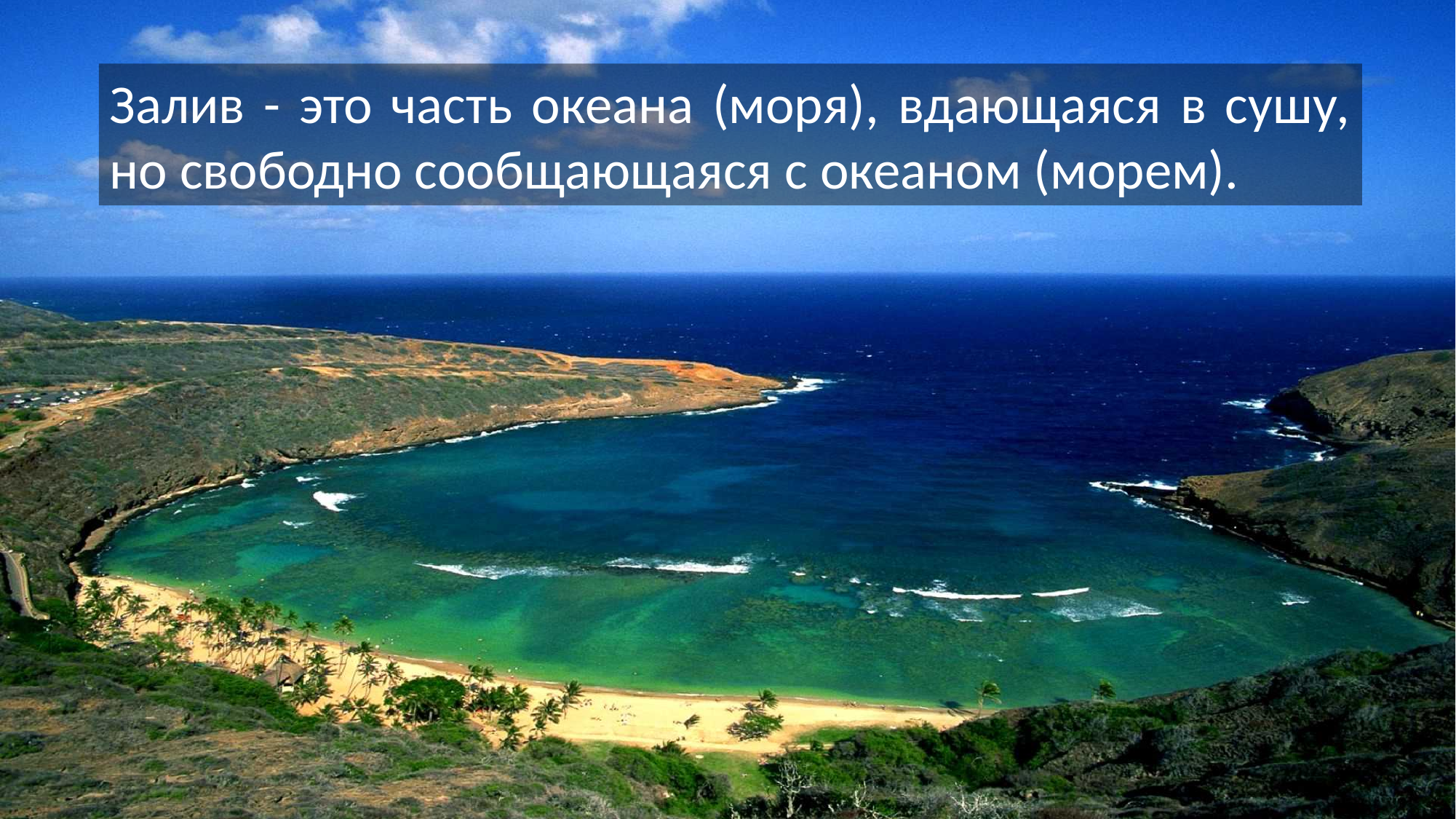

Залив - это часть океана (моря), вдающаяся в сушу, но свободно сообщающаяся с океаном (морем).